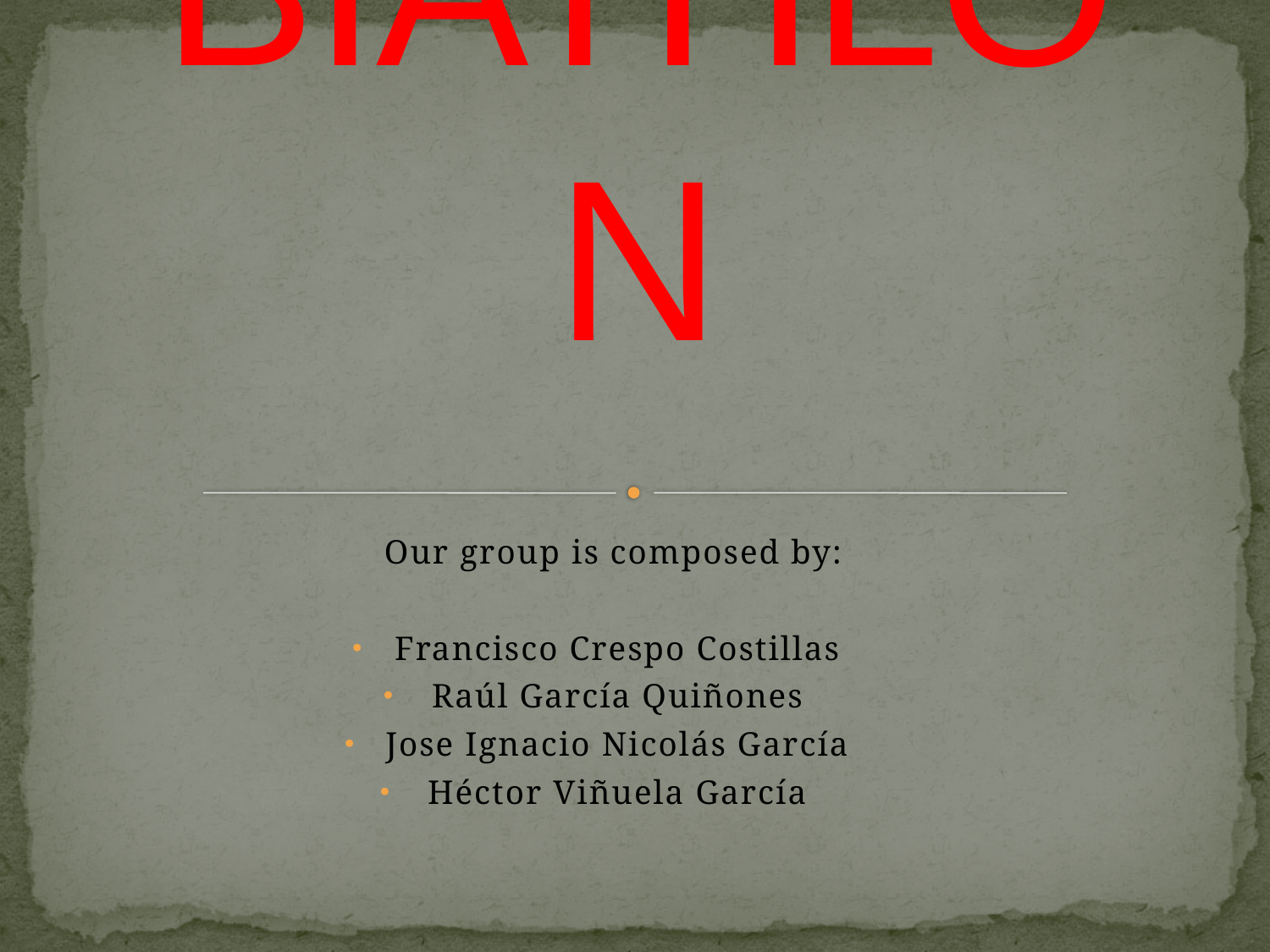

# BIATHLON
Our group is composed by:

Francisco Crespo Costillas
Raúl García Quiñones
Jose Ignacio Nicolás García
Héctor Viñuela García